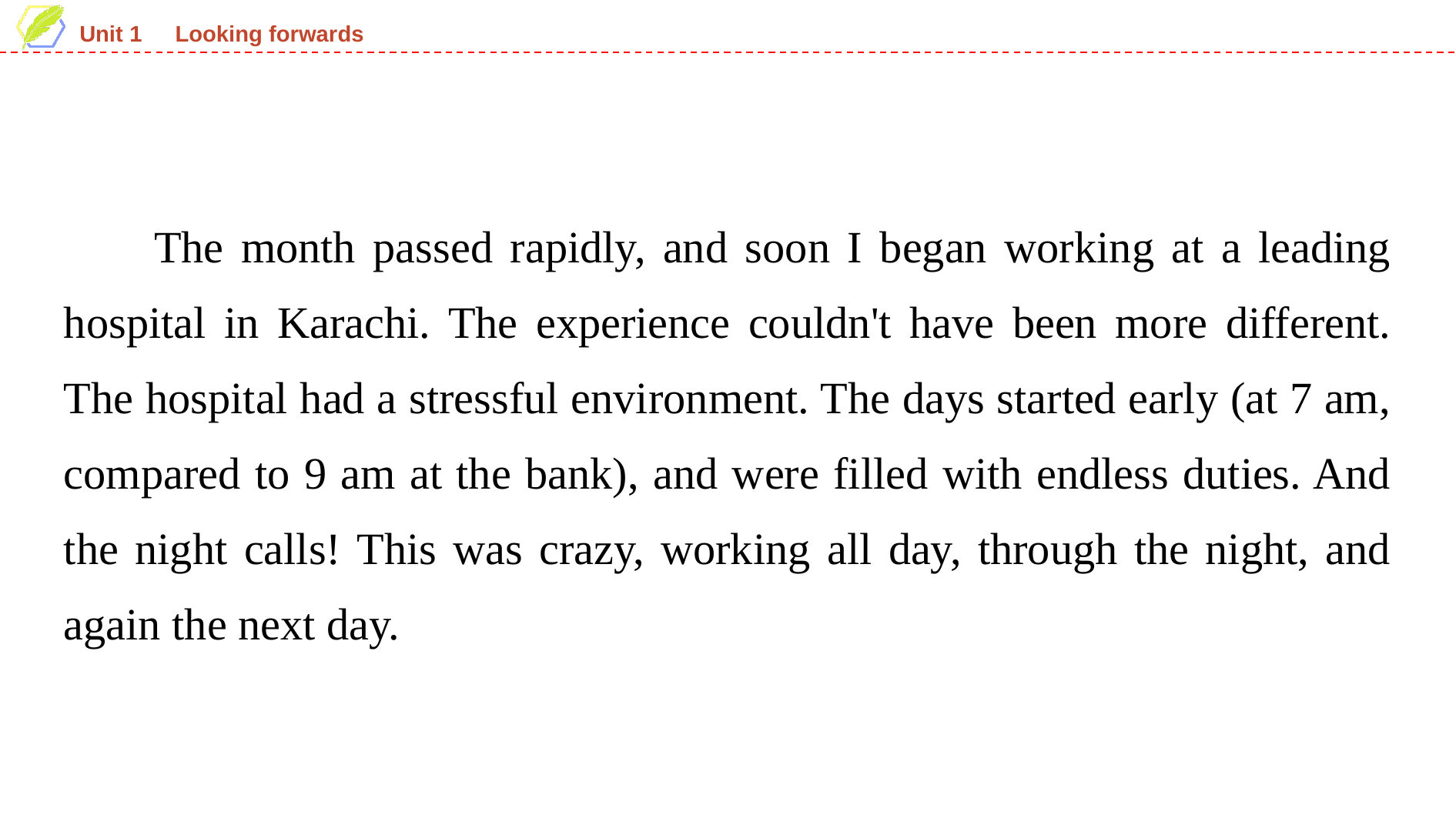

The month passed rapidly, and soon I began working at a leading hospital in Karachi. The experience couldn't have been more different. The hospital had a stressful environment. The days started early (at 7 am, compared to 9 am at the bank), and were filled with endless duties. And the night calls! This was crazy, working all day, through the night, and again the next day.